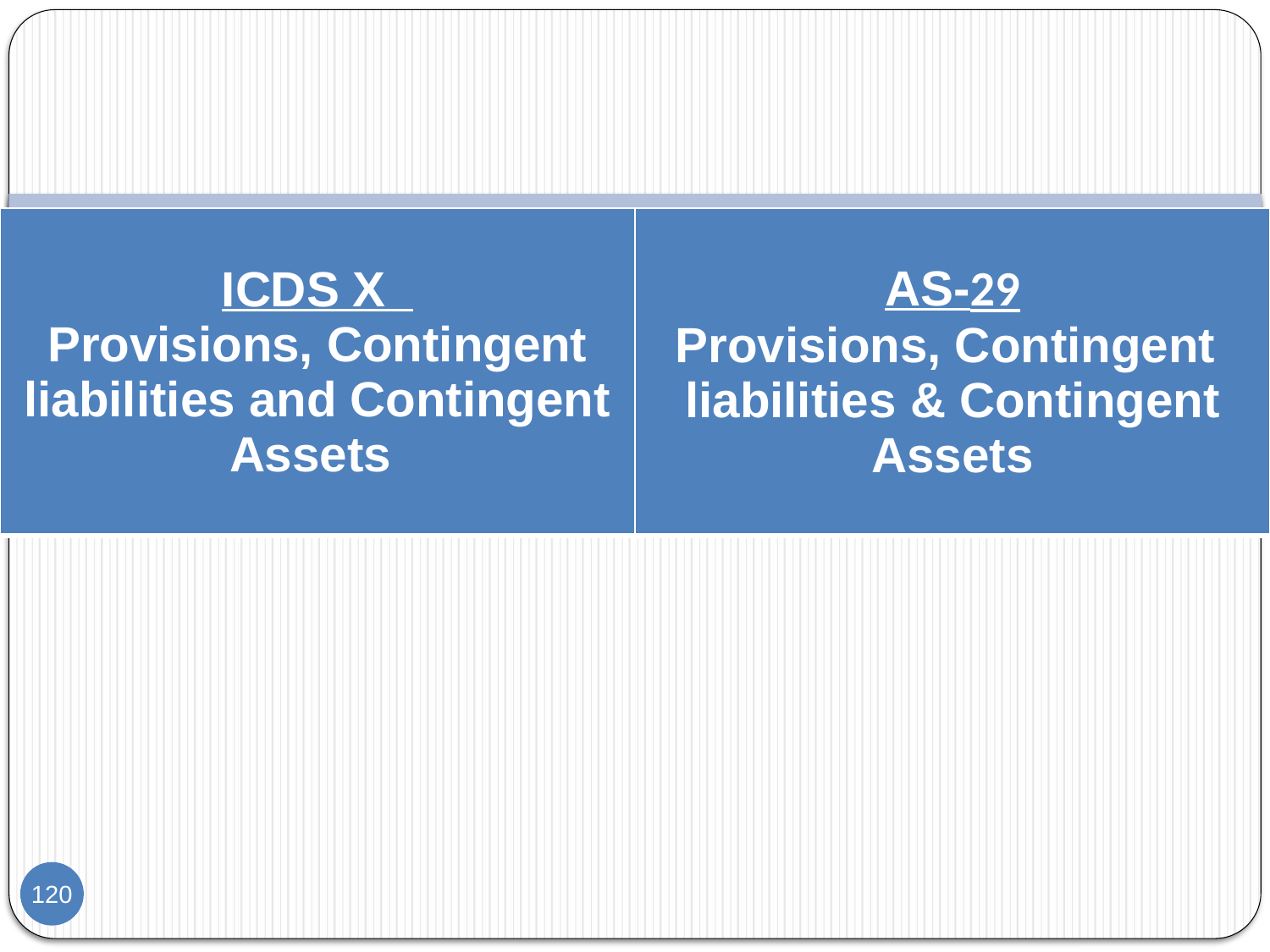

| ICDS X Provisions, Contingent liabilities and Contingent Assets | AS-29 Provisions, Contingent liabilities & Contingent Assets |
| --- | --- |
120